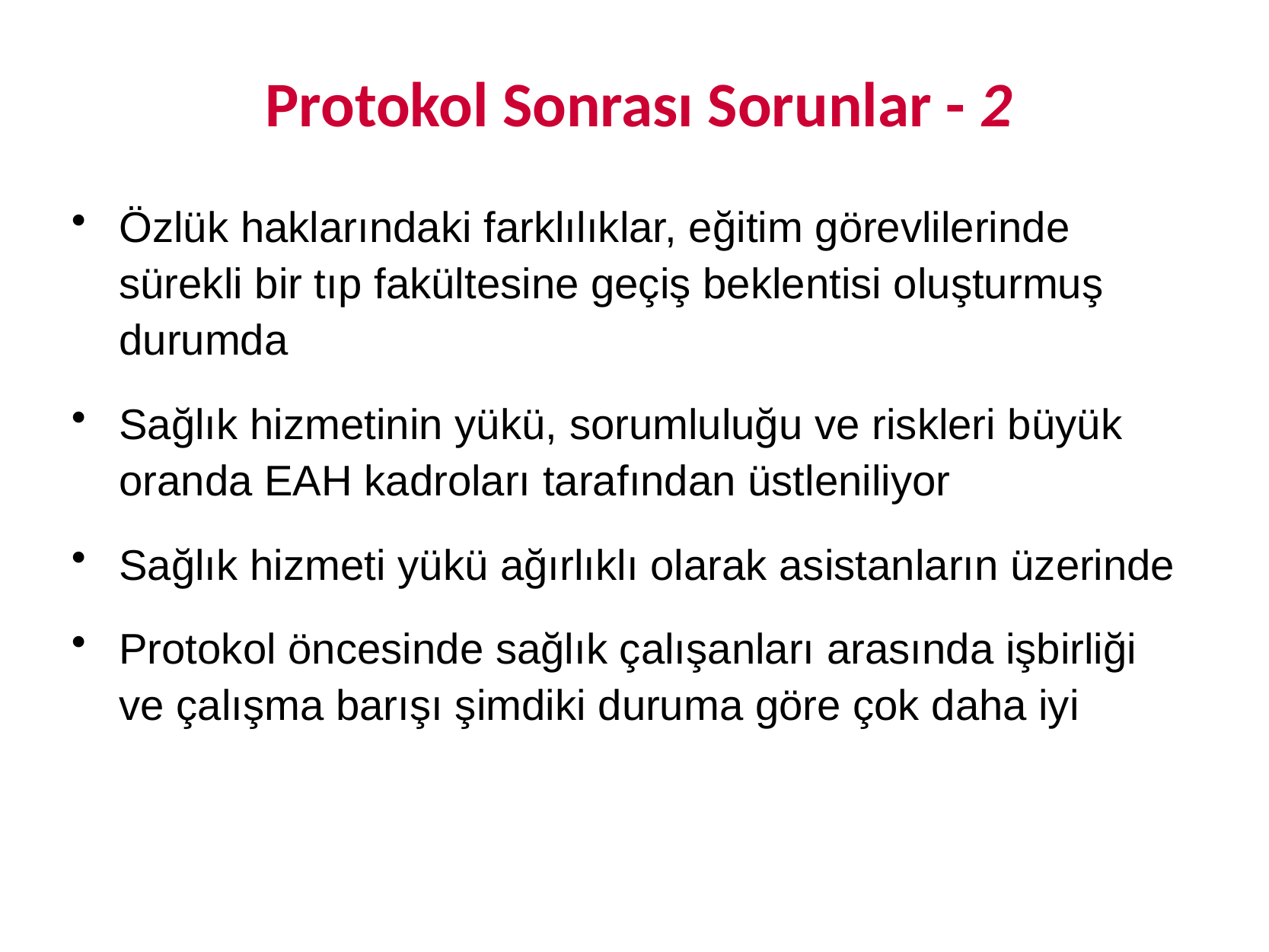

# Protokol Sonrası Sorunlar - 2
Özlük haklarındaki farklılıklar, eğitim görevlilerinde sürekli bir tıp fakültesine geçiş beklentisi oluşturmuş durumda
Sağlık hizmetinin yükü, sorumluluğu ve riskleri büyük oranda EAH kadroları tarafından üstleniliyor
Sağlık hizmeti yükü ağırlıklı olarak asistanların üzerinde
Protokol öncesinde sağlık çalışanları arasında işbirliği ve çalışma barışı şimdiki duruma göre çok daha iyi